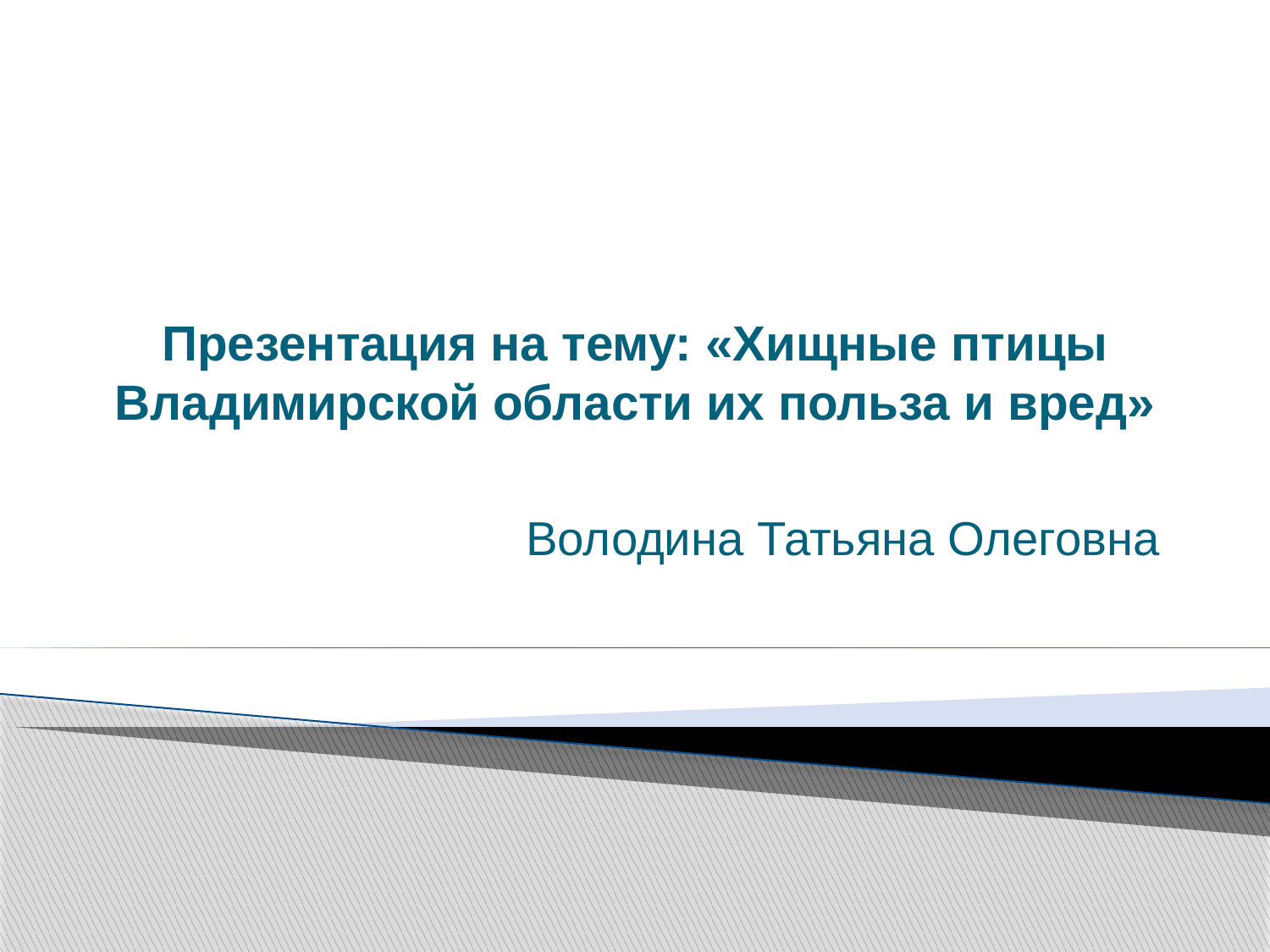

# Презентация на тему: «Хищные птицы Владимирской области их польза и вред»
Володина Татьяна Олеговна